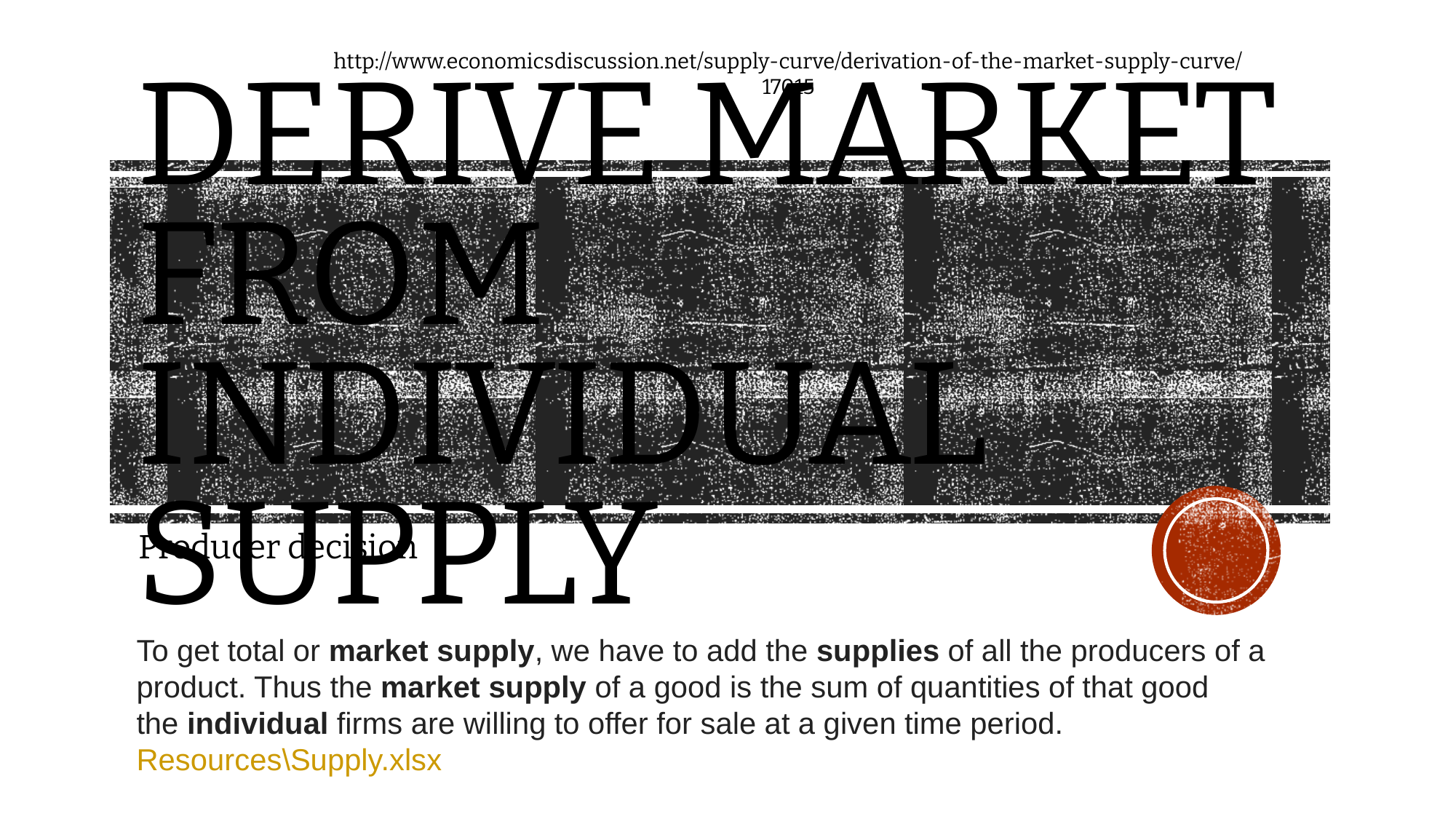

http://www.economicsdiscussion.net/supply-curve/derivation-of-the-market-supply-curve/17015
# Derive market from Individual Supply
Producer decision
To get total or market supply, we have to add the supplies of all the producers of a product. Thus the market supply of a good is the sum of quantities of that good the individual firms are willing to offer for sale at a given time period. Resources\Supply.xlsx